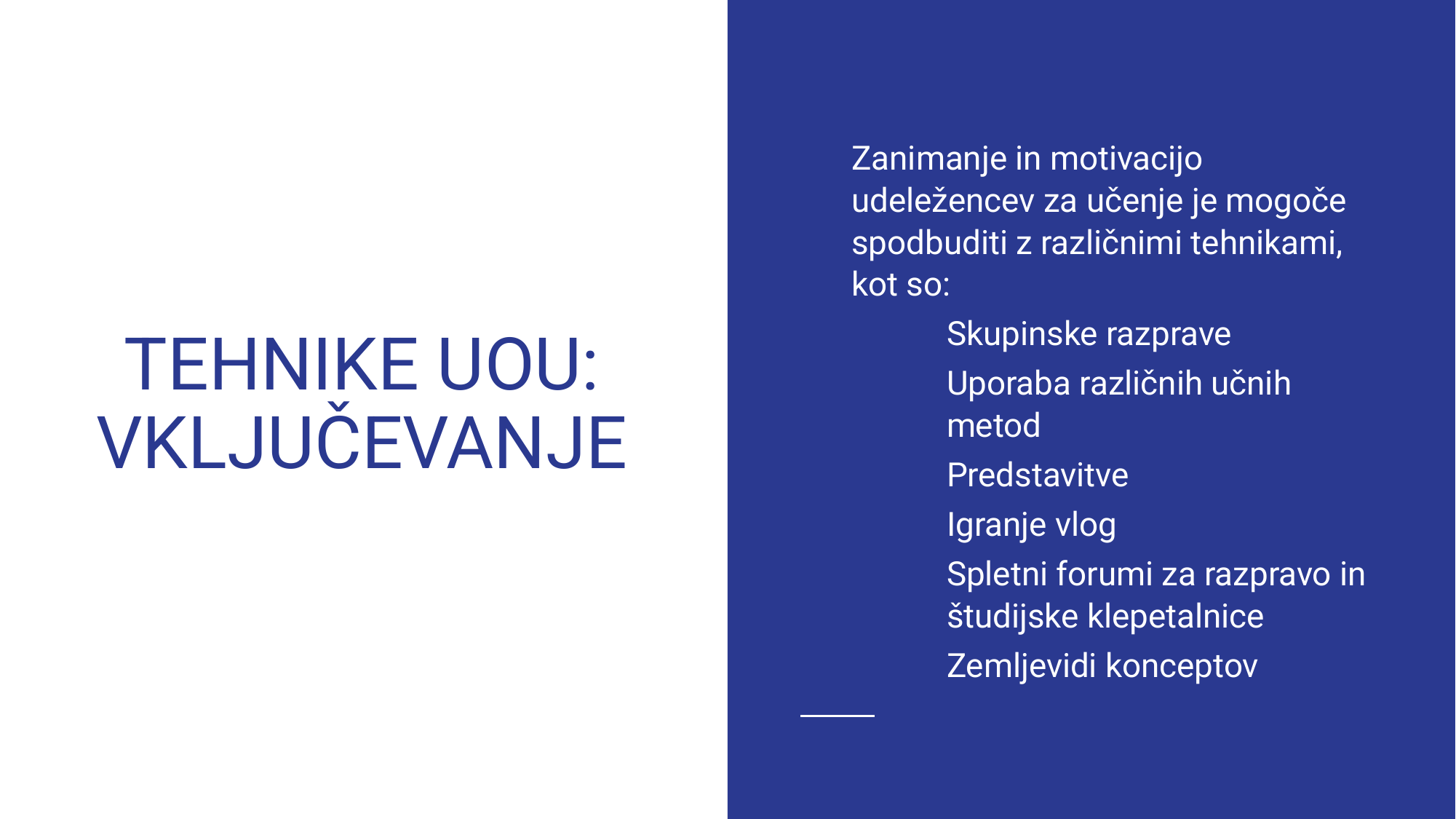

Zanimanje in motivacijo udeležencev za učenje je mogoče spodbuditi z različnimi tehnikami, kot so:
Skupinske razprave
Uporaba različnih učnih metod
Predstavitve
Igranje vlog
Spletni forumi za razpravo in študijske klepetalnice
Zemljevidi konceptov
# TEHNIKE UOU: VKLJUČEVANJE